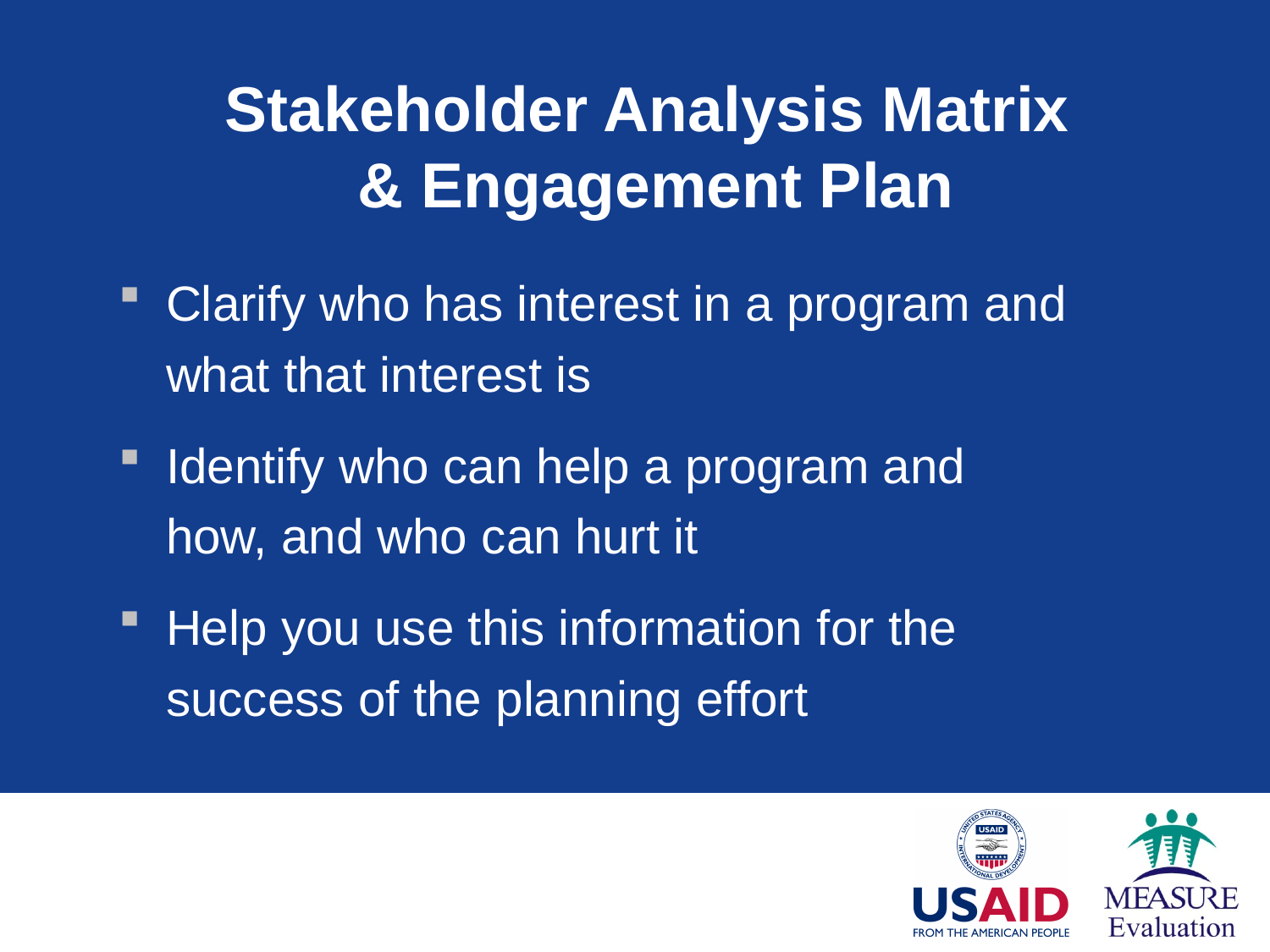

# Stakeholder Analysis Matrix & Engagement Plan
Clarify who has interest in a program and what that interest is
Identify who can help a program and how, and who can hurt it
Help you use this information for the success of the planning effort